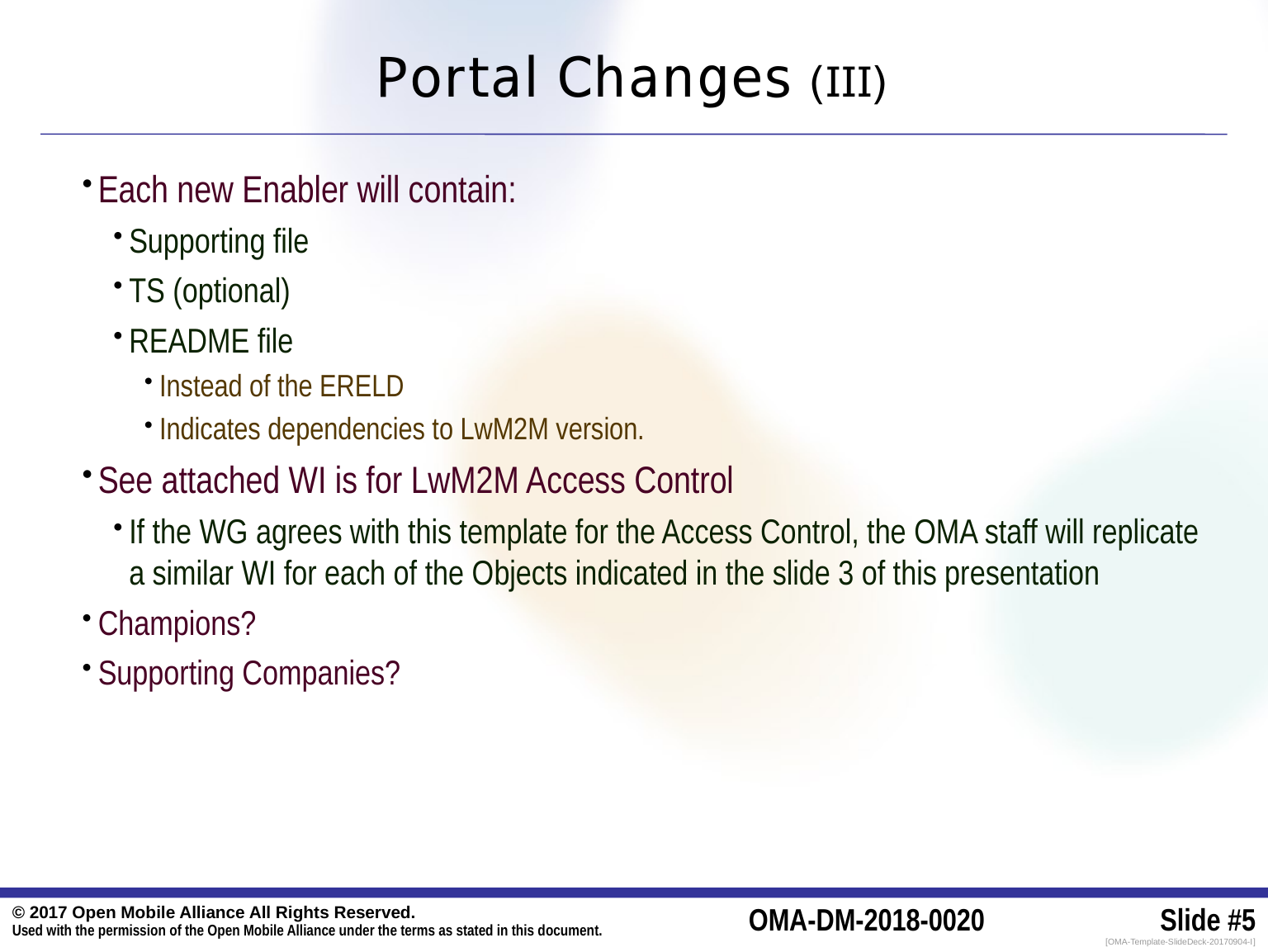

# Portal Changes (III)
Each new Enabler will contain:
Supporting file
TS (optional)
README file
Instead of the ERELD
Indicates dependencies to LwM2M version.
See attached WI is for LwM2M Access Control
If the WG agrees with this template for the Access Control, the OMA staff will replicate a similar WI for each of the Objects indicated in the slide 3 of this presentation
Champions?
Supporting Companies?